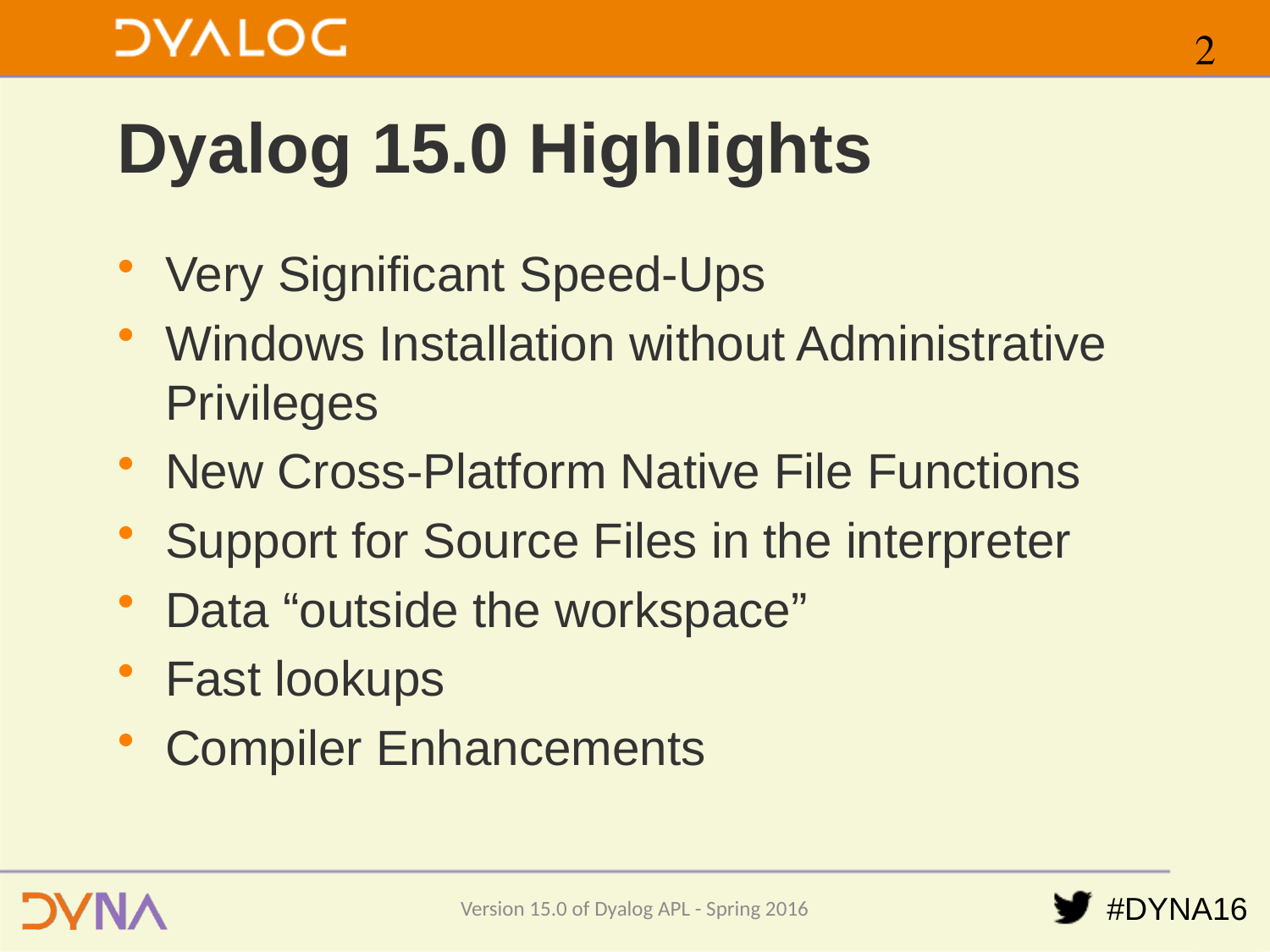

2
# Dyalog 15.0 Highlights
Very Significant Speed-Ups
Windows Installation without Administrative Privileges
New Cross-Platform Native File Functions
Support for Source Files in the interpreter
Data “outside the workspace”
Fast lookups
Compiler Enhancements
Version 15.0 of Dyalog APL - Spring 2016